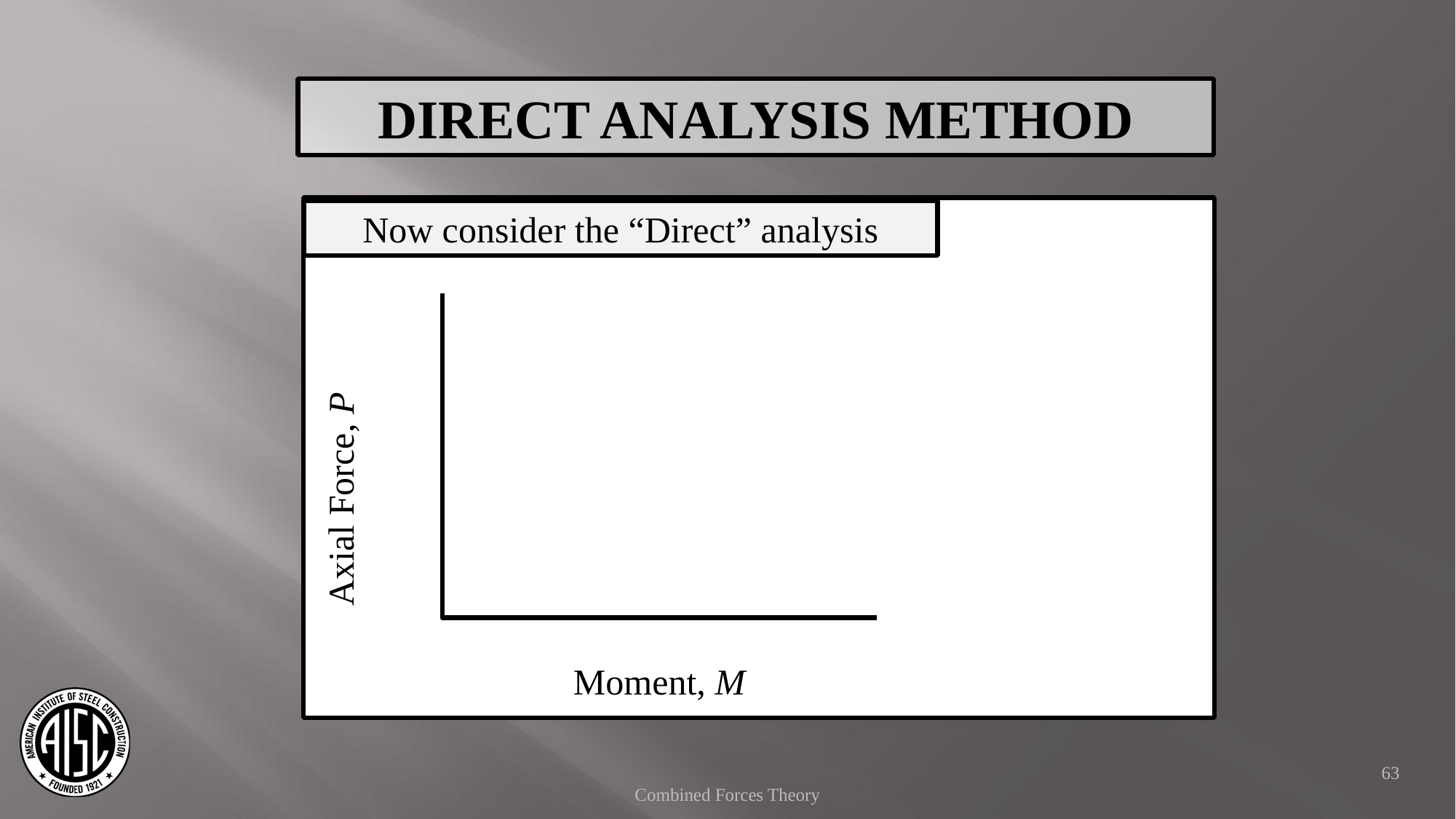

DIRECT ANALYSIS METHOD

Now consider the “Direct” analysis

Axial Force, P
Moment, M
63
Combined Forces Theory